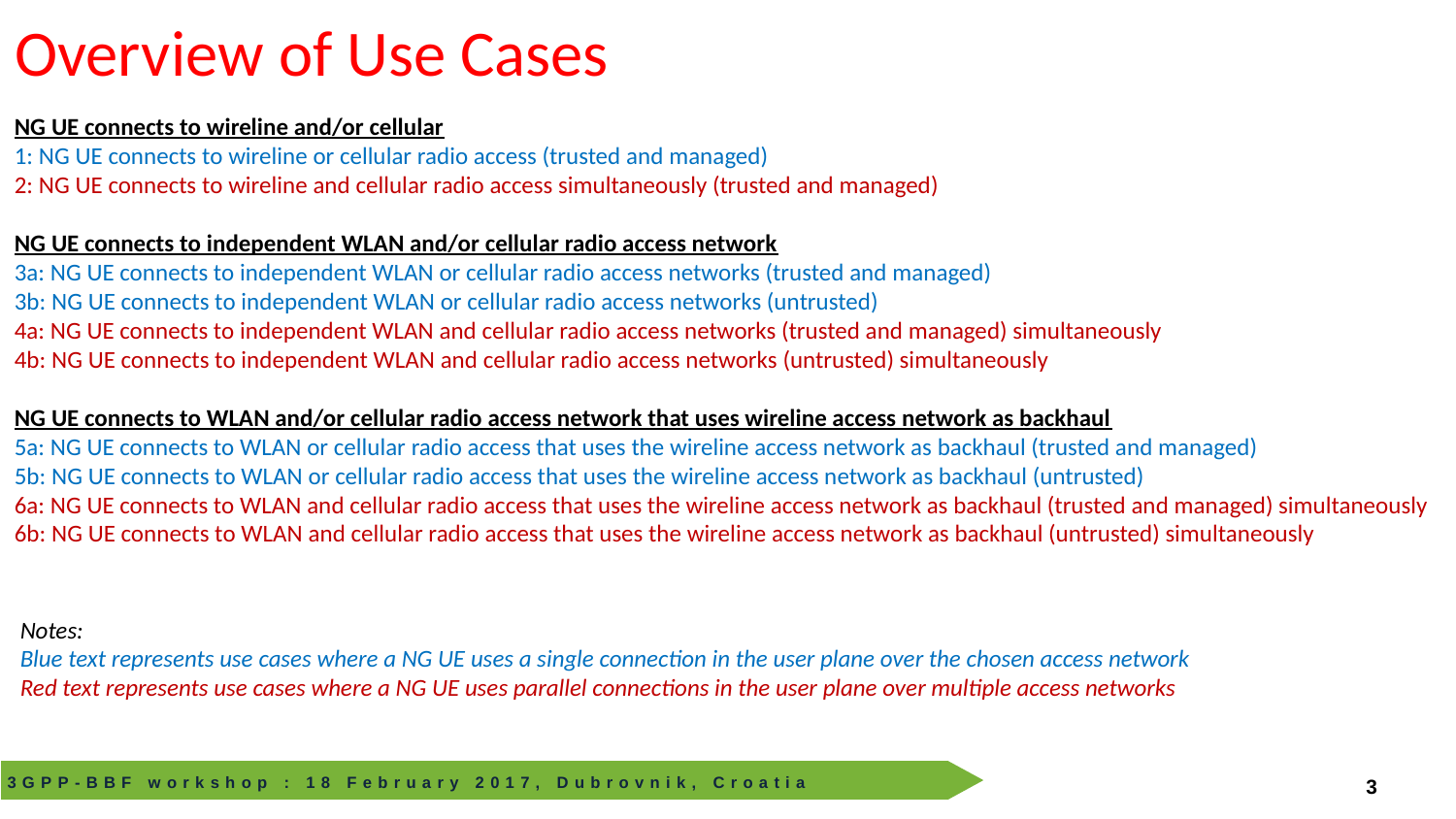

# Overview of Use Cases
NG UE connects to wireline and/or cellular
1: NG UE connects to wireline or cellular radio access (trusted and managed)
2: NG UE connects to wireline and cellular radio access simultaneously (trusted and managed)

NG UE connects to independent WLAN and/or cellular radio access network
3a: NG UE connects to independent WLAN or cellular radio access networks (trusted and managed)
3b: NG UE connects to independent WLAN or cellular radio access networks (untrusted)
4a: NG UE connects to independent WLAN and cellular radio access networks (trusted and managed) simultaneously
4b: NG UE connects to independent WLAN and cellular radio access networks (untrusted) simultaneously

NG UE connects to WLAN and/or cellular radio access network that uses wireline access network as backhaul
5a: NG UE connects to WLAN or cellular radio access that uses the wireline access network as backhaul (trusted and managed)
5b: NG UE connects to WLAN or cellular radio access that uses the wireline access network as backhaul (untrusted)
6a: NG UE connects to WLAN and cellular radio access that uses the wireline access network as backhaul (trusted and managed) simultaneously
6b: NG UE connects to WLAN and cellular radio access that uses the wireline access network as backhaul (untrusted) simultaneously

Notes:
Blue text represents use cases where a NG UE uses a single connection in the user plane over the chosen access network
Red text represents use cases where a NG UE uses parallel connections in the user plane over multiple access networks